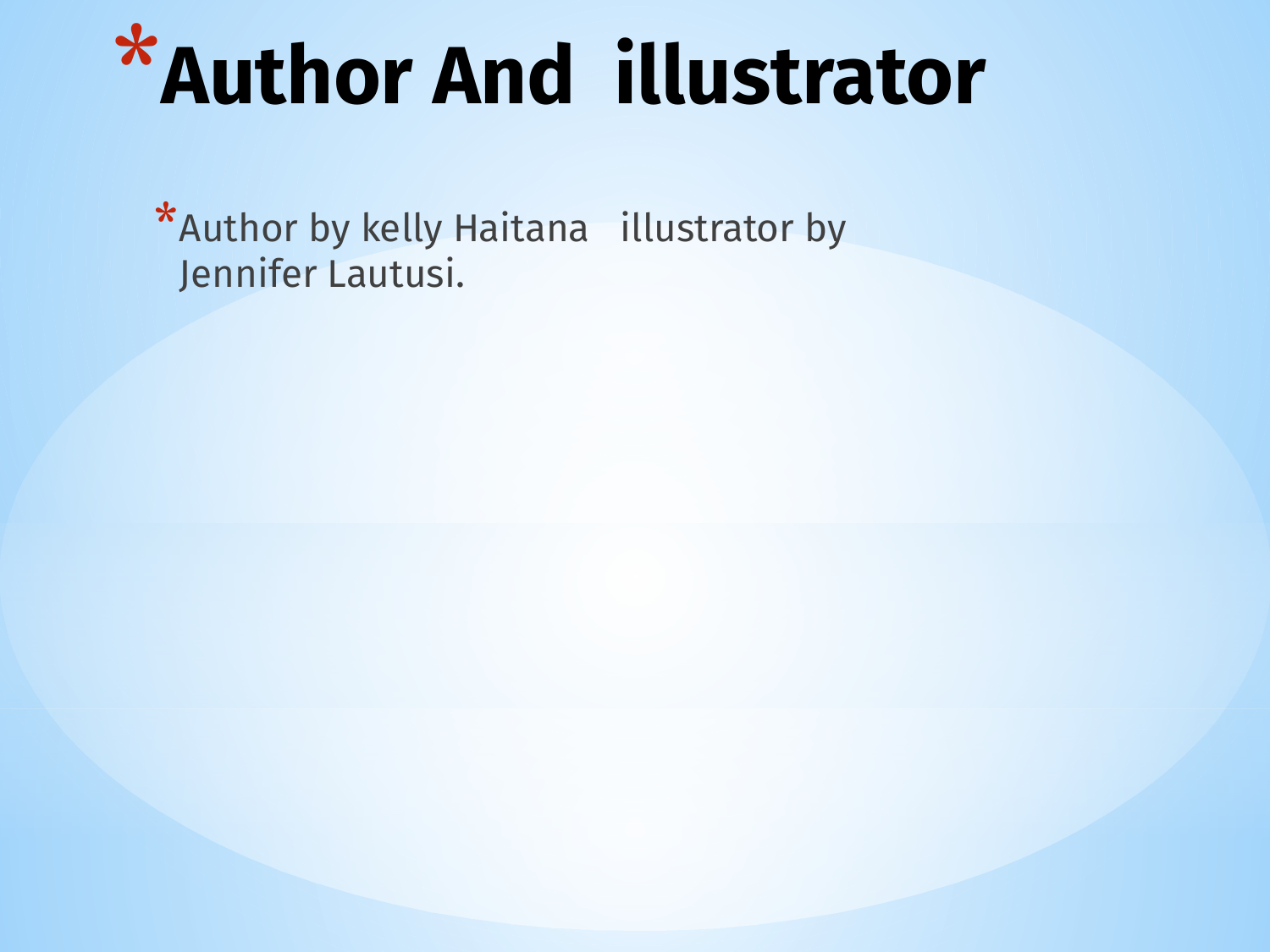

# Author And  illustrator
Author by kelly Haitana   illustrator by   Jennifer Lautusi.